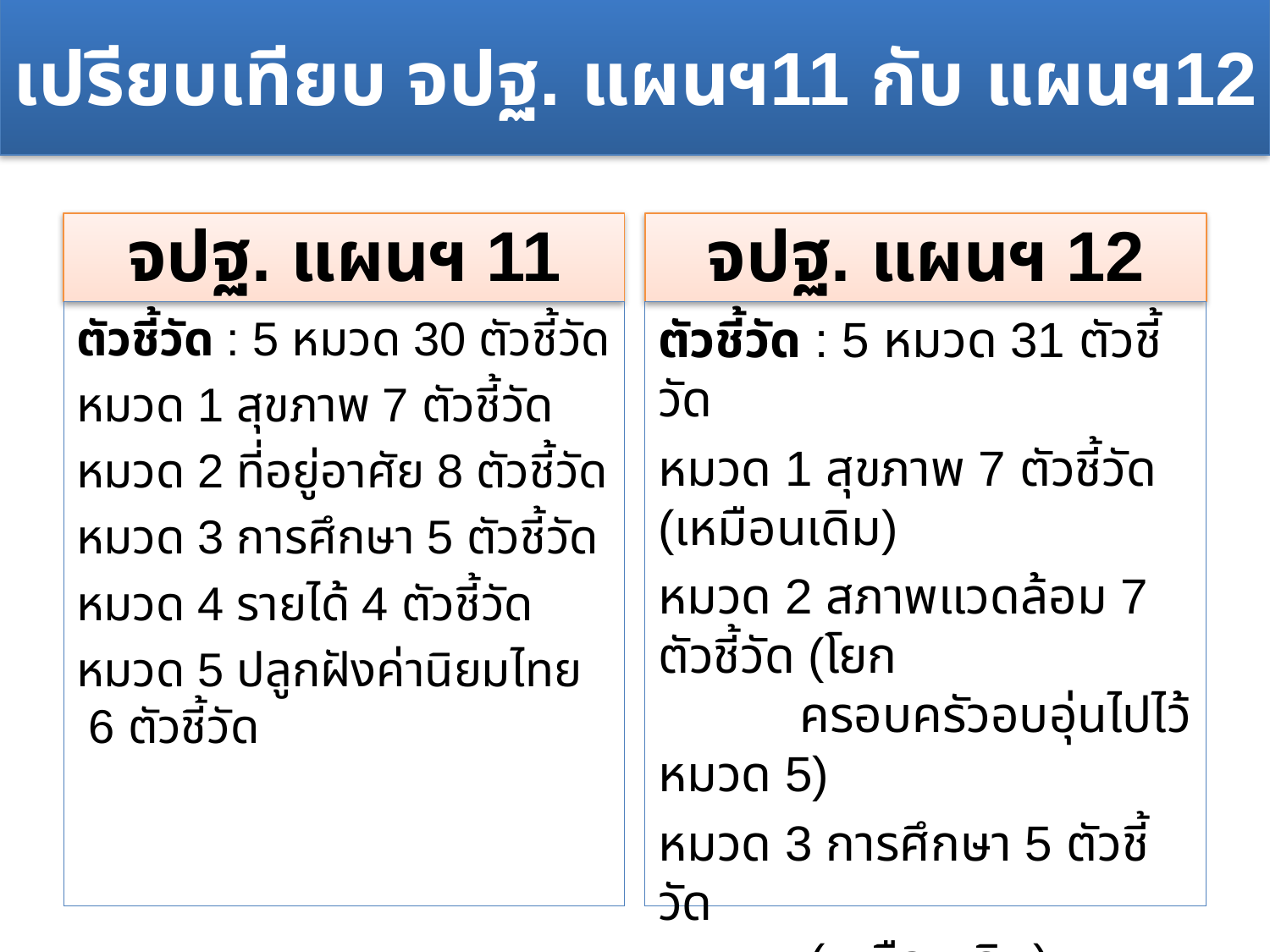

# เปรียบเทียบ จปฐ. แผนฯ11 กับ แผนฯ12
จปฐ. แผนฯ 11
จปฐ. แผนฯ 12
ตัวชี้วัด : 5 หมวด 31 ตัวชี้วัด
หมวด 1 สุขภาพ 7 ตัวชี้วัด (เหมือนเดิม)
หมวด 2 สภาพแวดล้อม 7 ตัวชี้วัด (โยก
           ครอบครัวอบอุ่นไปไว้หมวด 5)
หมวด 3 การศึกษา 5 ตัวชี้วัด
           (เหมือนเดิม)
หมวด 4 การมีงานทำและรายได้
           4 ตัวชี้วัด (เหมือนเดิม)
หมวด 5 ค่านิยม 8 ตัวชี้วัด

ตัวชี้วัด : 5 หมวด 30 ตัวชี้วัด
หมวด 1 สุขภาพ 7 ตัวชี้วัด
หมวด 2 ที่อยู่อาศัย 8 ตัวชี้วัด
หมวด 3 การศึกษา 5 ตัวชี้วัด
หมวด 4 รายได้ 4 ตัวชี้วัด
หมวด 5 ปลูกฝังค่านิยมไทย 6 ตัวชี้วัด